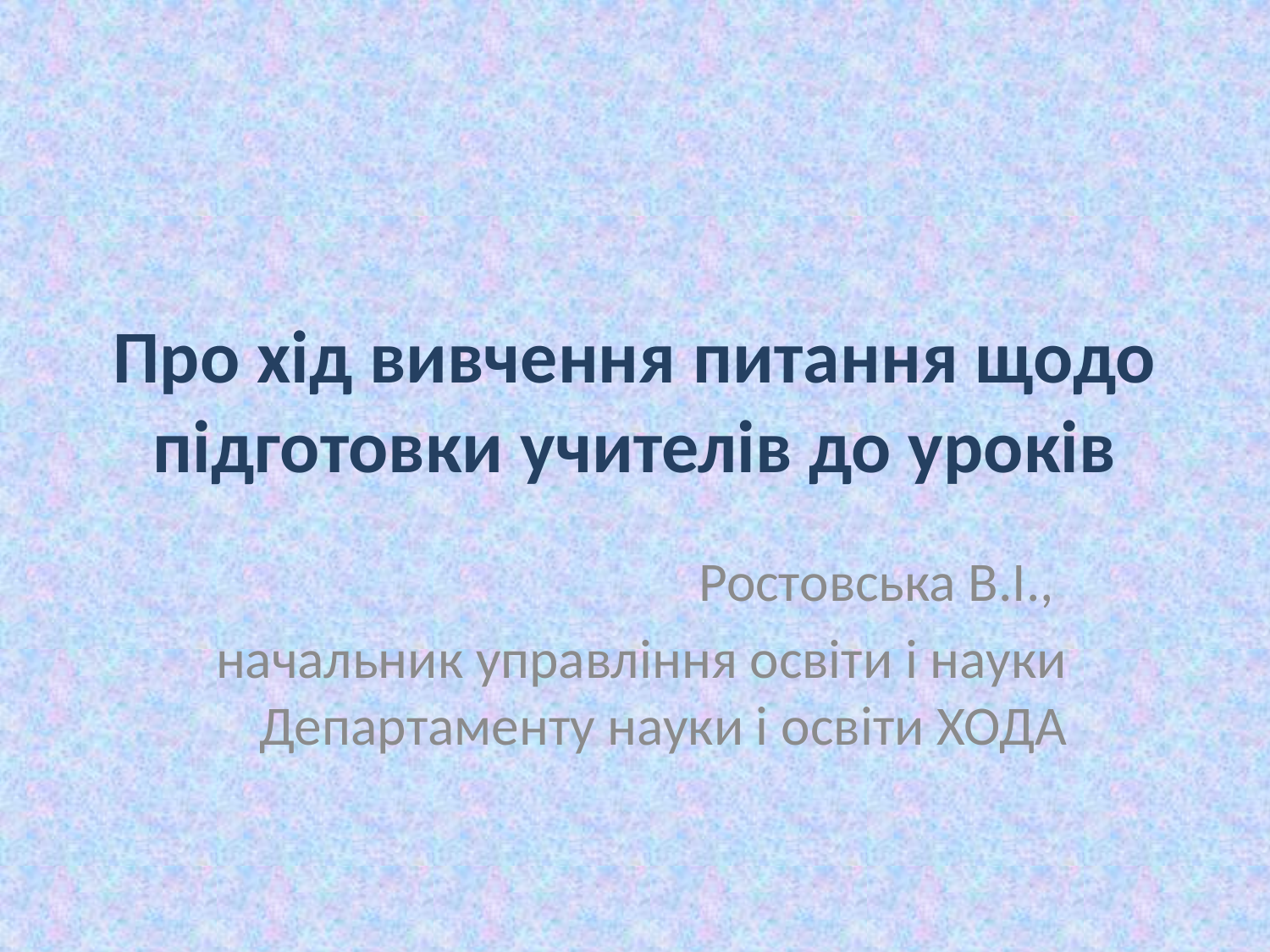

# Про хід вивчення питання щодо підготовки учителів до уроків
Ростовська В.І.,
начальник управління освіти і науки Департаменту науки і освіти ХОДА